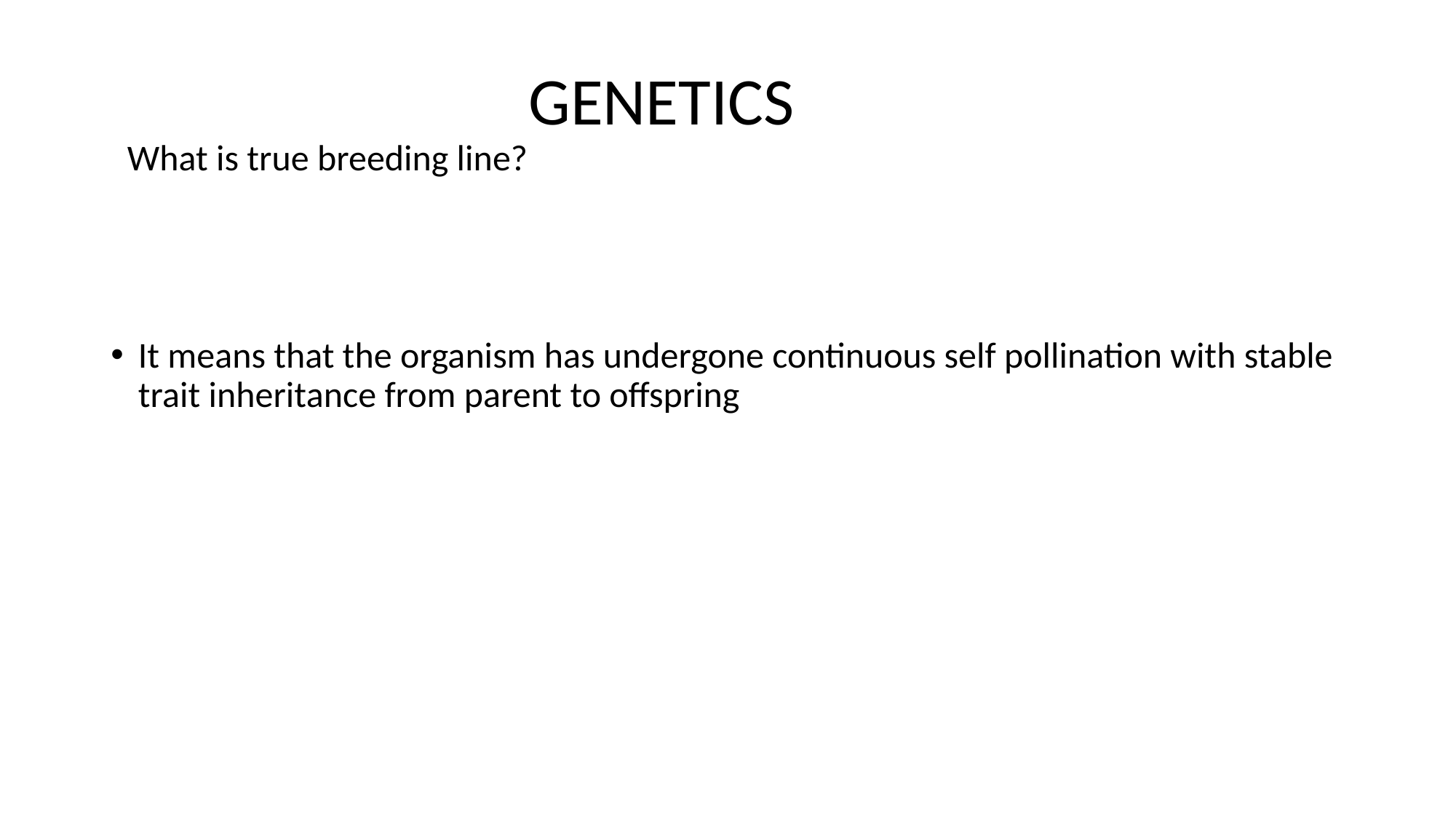

# GENETICS What is true breeding line?

It means that the organism has undergone continuous self pollination with stable trait inheritance from parent to offspring